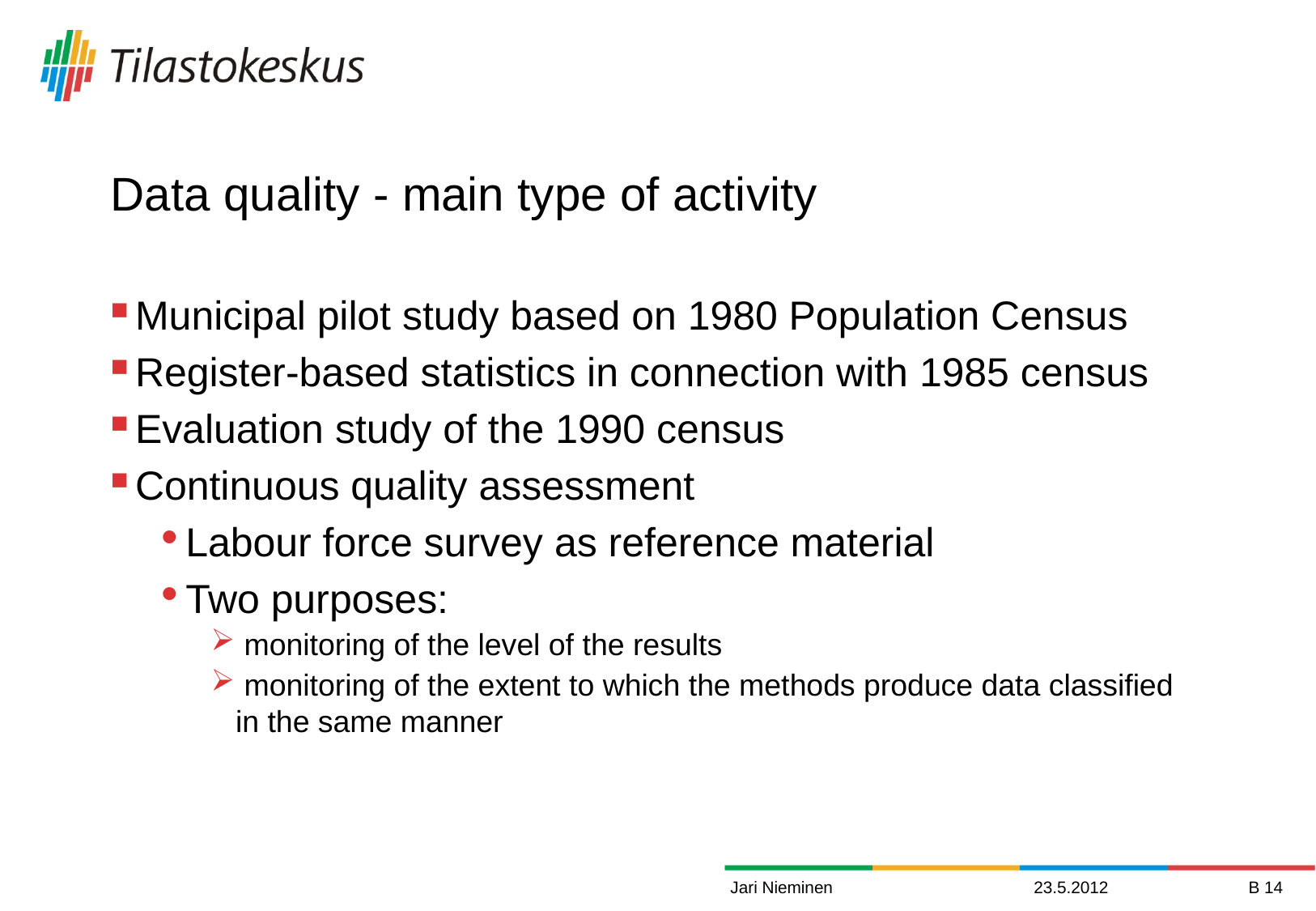

# Data quality - main type of activity
Municipal pilot study based on 1980 Population Census
Register-based statistics in connection with 1985 census
Evaluation study of the 1990 census
Continuous quality assessment
Labour force survey as reference material
Two purposes:
 monitoring of the level of the results
 monitoring of the extent to which the methods produce data classified in the same manner
Jari Nieminen
23.5.2012
B 14